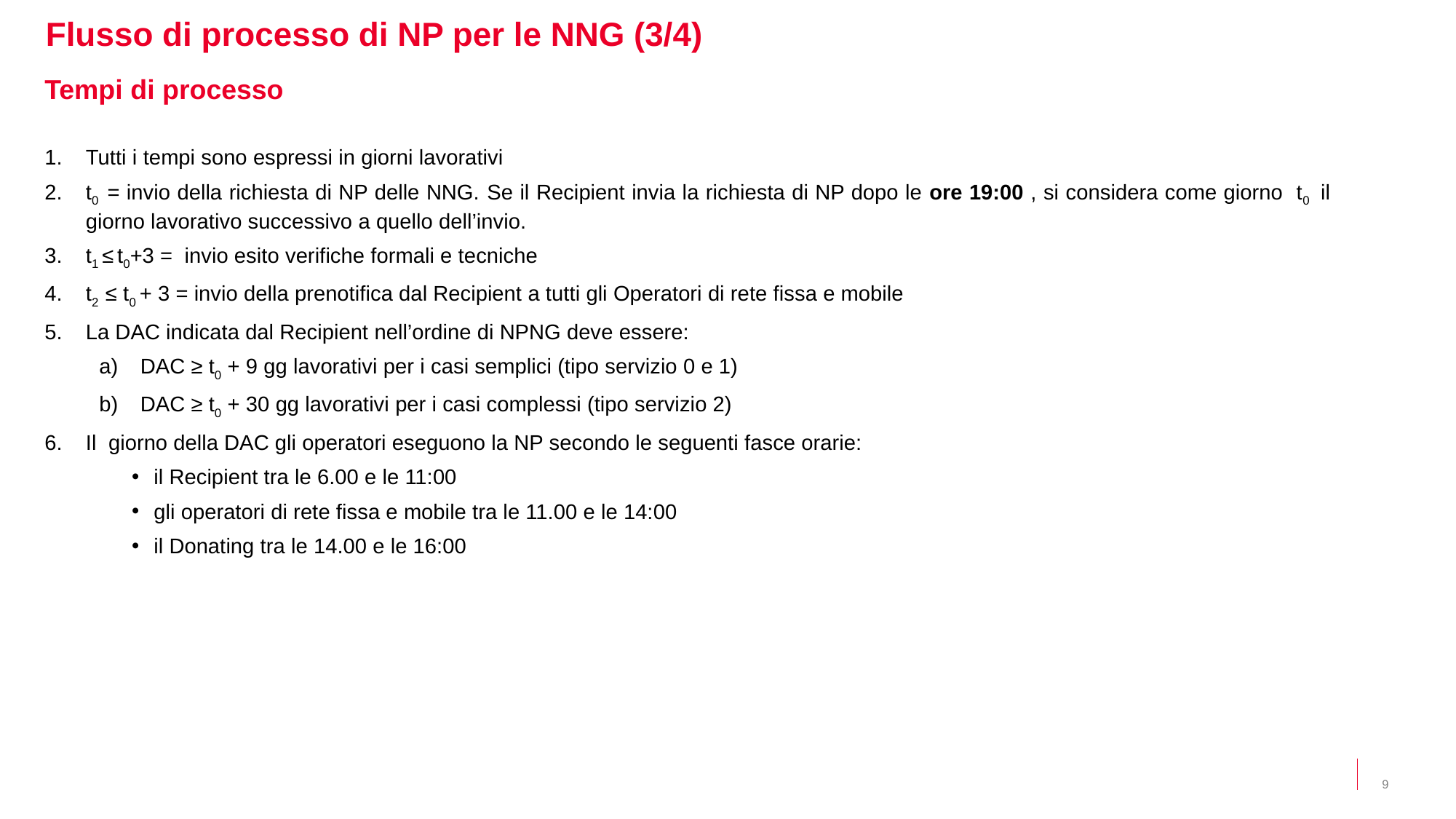

Flusso di processo di NP per le NNG (3/4)

Tempi di processo

Tutti i tempi sono espressi in giorni lavorativi
t0  = invio della richiesta di NP delle NNG. Se il Recipient invia la richiesta di NP dopo le ore 19:00 , si considera come giorno  t0  il giorno lavorativo successivo a quello dell’invio.
t1 ≤ t0+3 =  invio esito verifiche formali e tecniche
t2  ≤ t0 + 3 = invio della prenotifica dal Recipient a tutti gli Operatori di rete fissa e mobile
La DAC indicata dal Recipient nell’ordine di NPNG deve essere:
DAC ≥ t0 + 9 gg lavorativi per i casi semplici (tipo servizio 0 e 1)
DAC ≥ t0 + 30 gg lavorativi per i casi complessi (tipo servizio 2)
Il  giorno della DAC gli operatori eseguono la NP secondo le seguenti fasce orarie:
il Recipient tra le 6.00 e le 11:00
gli operatori di rete fissa e mobile tra le 11.00 e le 14:00
il Donating tra le 14.00 e le 16:00